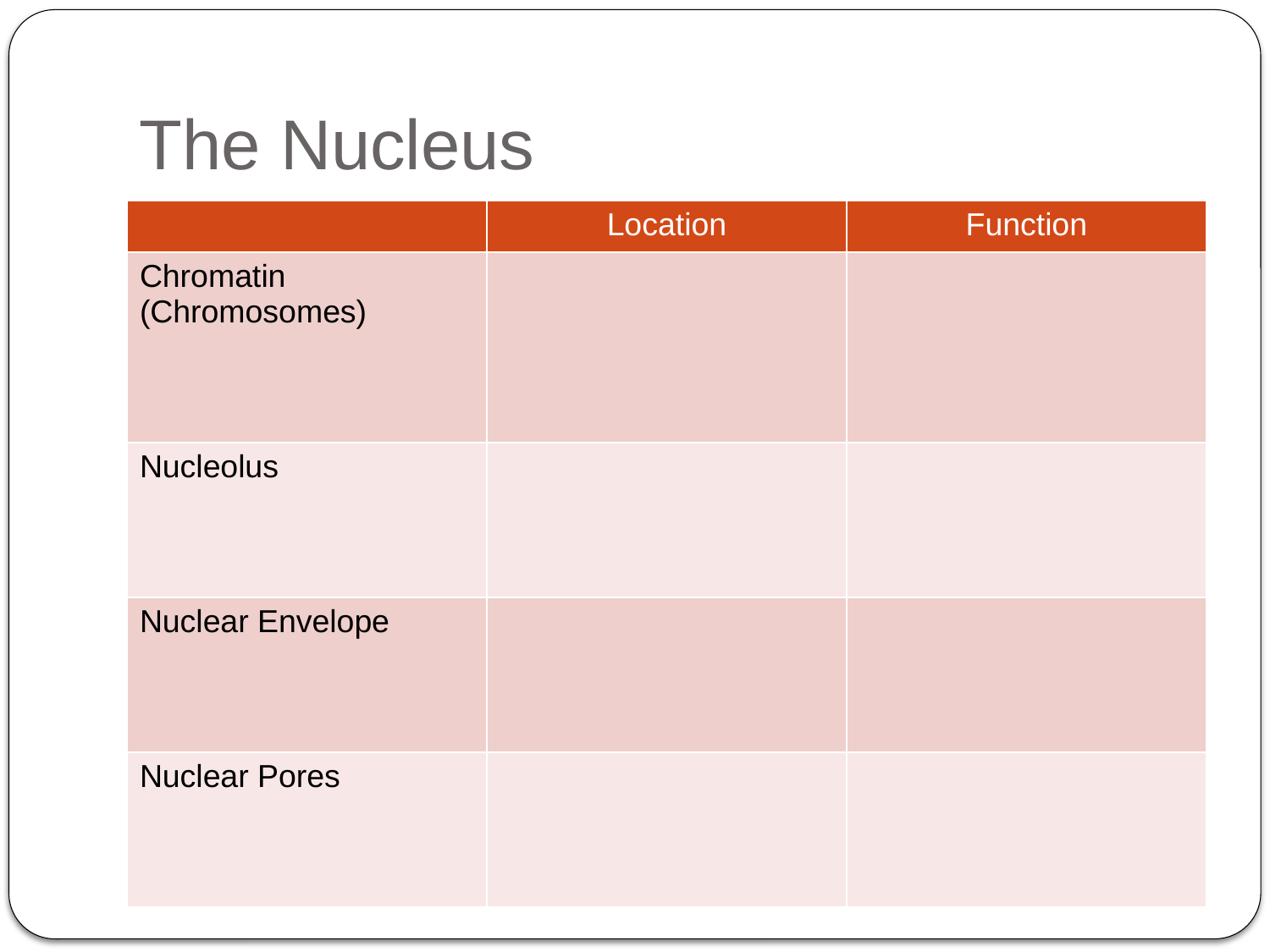

# The Nucleus
|  | Location | Function |
| --- | --- | --- |
| Chromatin (Chromosomes) |  |  |
| Nucleolus |  |  |
| Nuclear Envelope |  |  |
| Nuclear Pores |  |  |